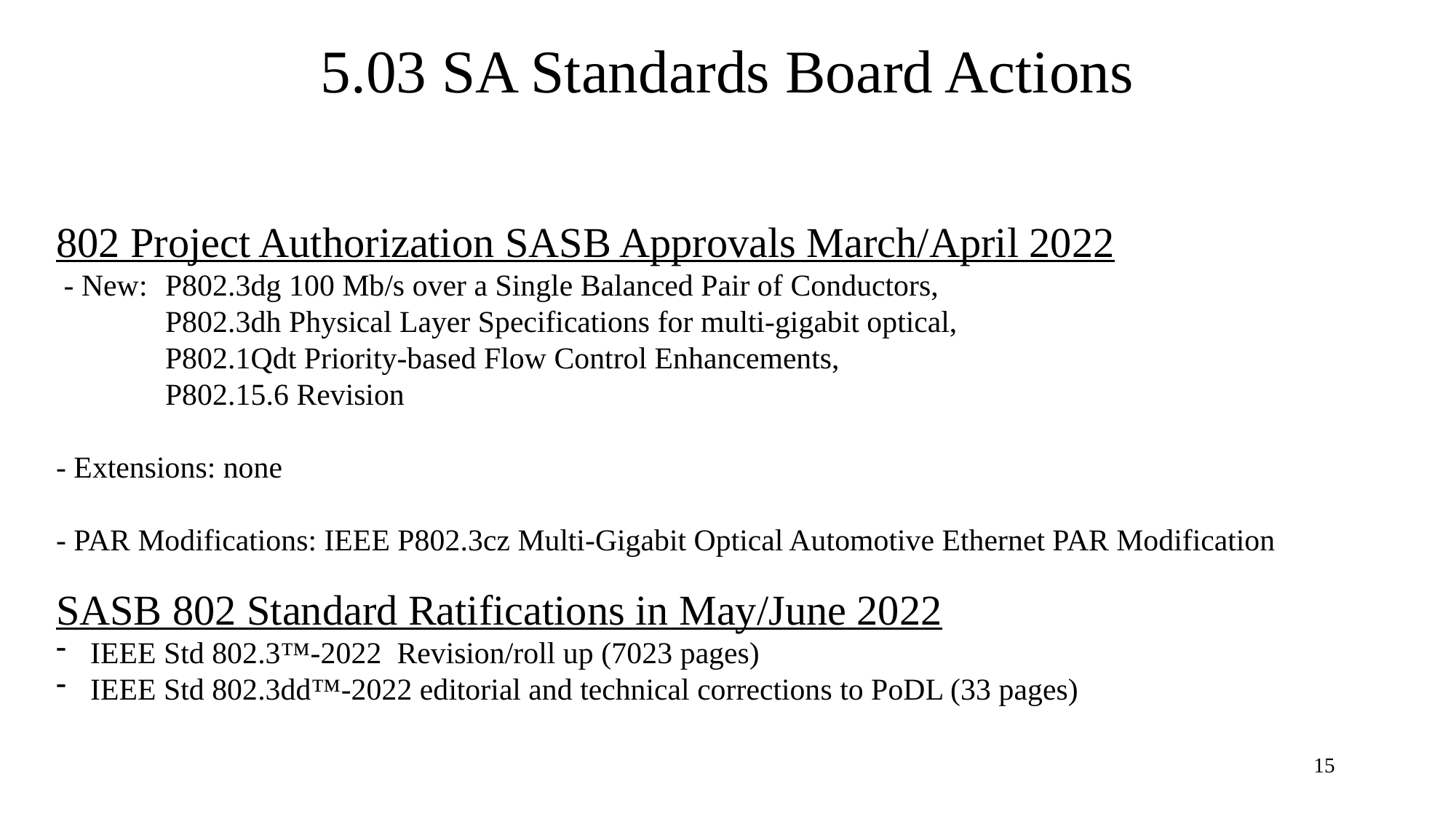

# 5.03 SA Standards Board Actions
802 Project Authorization SASB Approvals March/April 2022
 - New: 	P802.3dg 100 Mb/s over a Single Balanced Pair of Conductors,
	P802.3dh Physical Layer Specifications for multi-gigabit optical,
	P802.1Qdt Priority-based Flow Control Enhancements,
	P802.15.6 Revision

- Extensions: none

- PAR Modifications: IEEE P802.3cz Multi-Gigabit Optical Automotive Ethernet PAR Modification

SASB 802 Standard Ratifications in May/June 2022
IEEE Std 802.3™-2022  Revision/roll up (7023 pages)
IEEE Std 802.3dd™-2022 editorial and technical corrections to PoDL (33 pages)
15